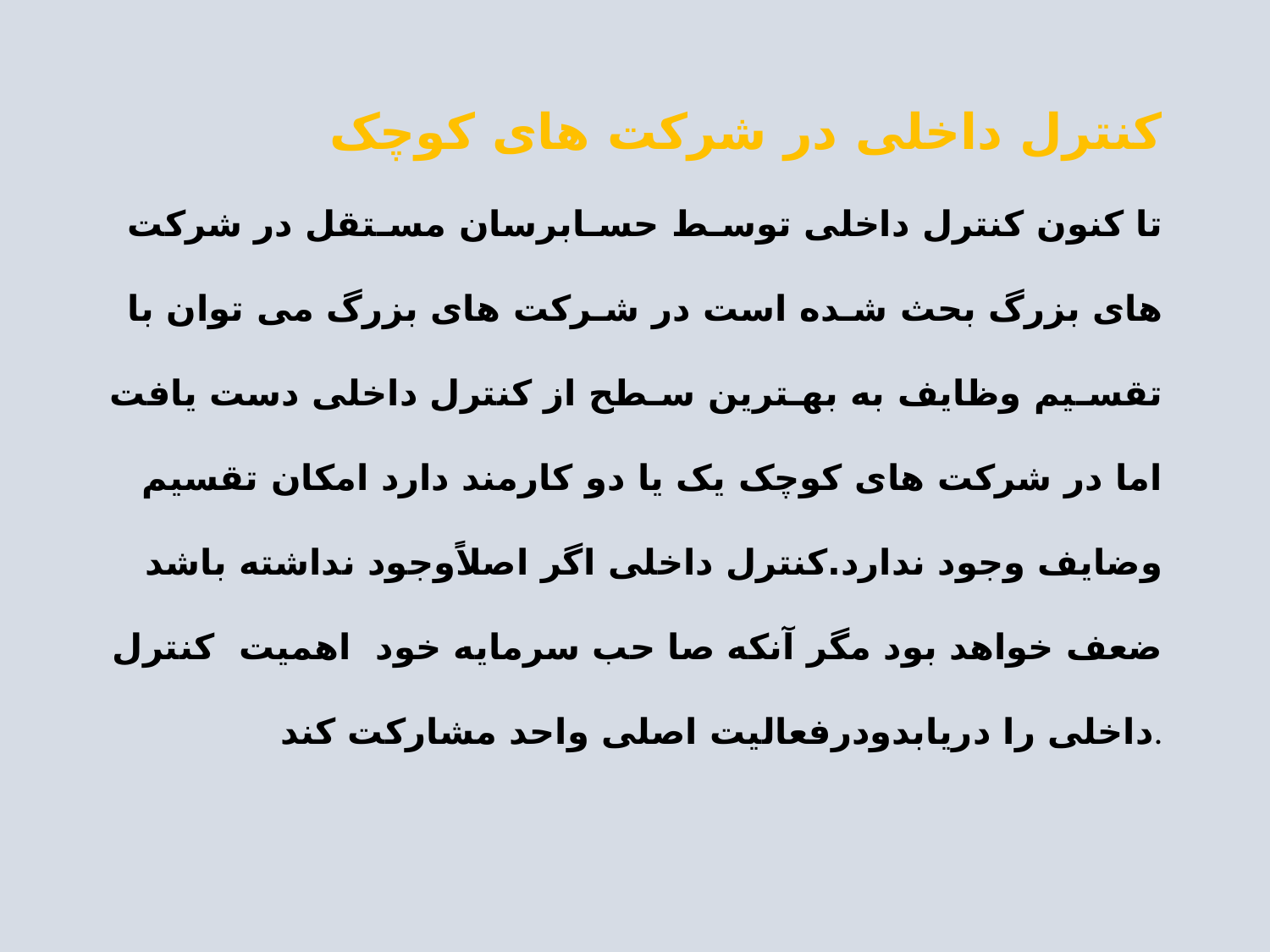

# کنترل داخلی در شرکت های کوچک تا کنون کنترل داخلی توسـط حسـابرسان مسـتقل در شرکت های بزرگ بحث شـده است در شـرکت های بزرگ می توان با تقسـیم وظایف به بهـترین سـطح از کنترل داخلی دست یافت  اما در شرکت های کوچک یک یا دو کارمند دارد امکان تقسیم وضایف وجود ندارد.کنترل داخلی اگر اصلاًوجود نداشته باشد ضعف خواهد بود مگر آنکه صا حب سرمایه خود  اهمیت  کنترل داخلی را دریابدودرفعالیت اصلی واحد مشارکت کند.